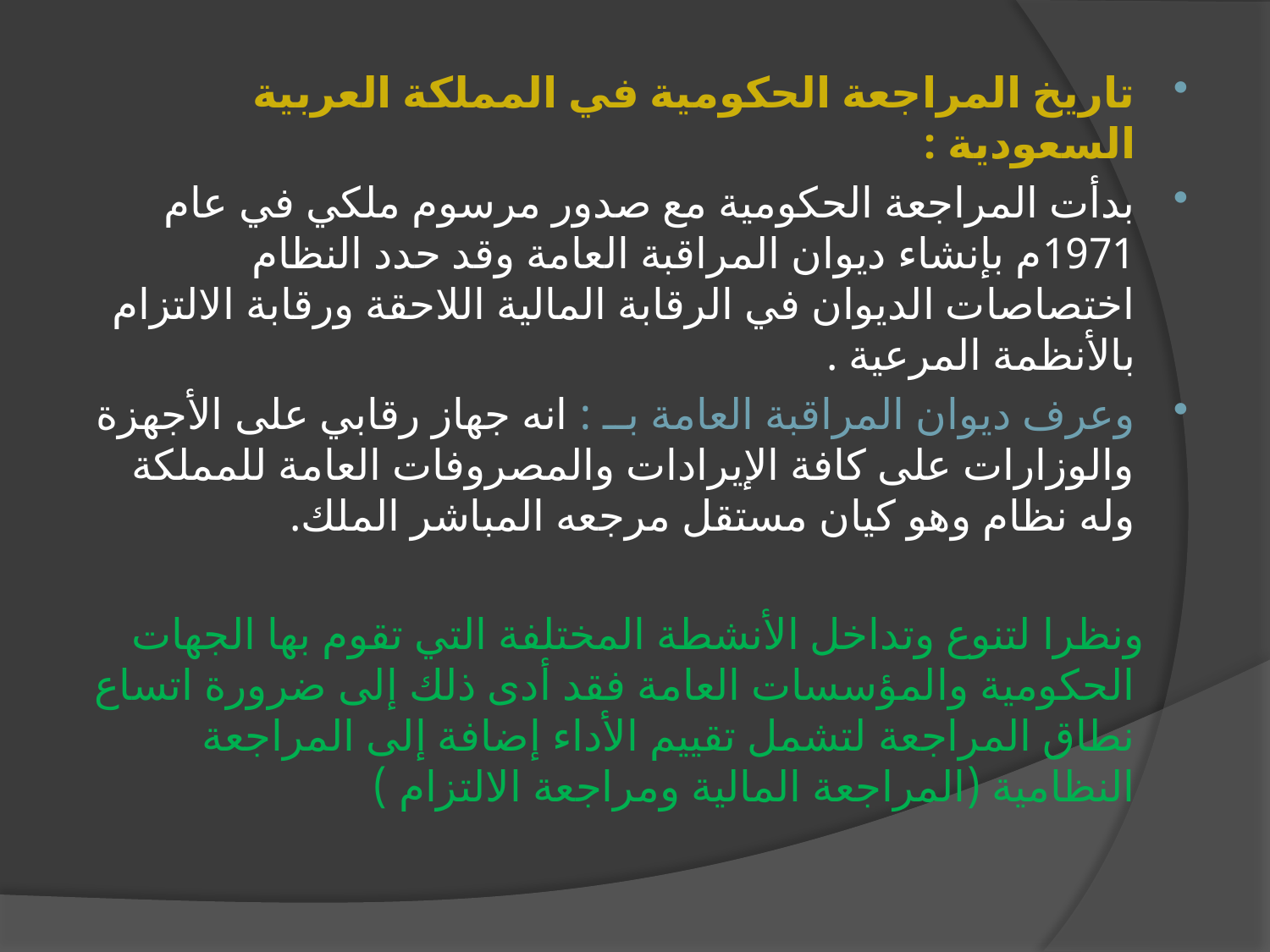

تاريخ المراجعة الحكومية في المملكة العربية السعودية :
بدأت المراجعة الحكومية مع صدور مرسوم ملكي في عام 1971م بإنشاء ديوان المراقبة العامة وقد حدد النظام اختصاصات الديوان في الرقابة المالية اللاحقة ورقابة الالتزام بالأنظمة المرعية .
وعرف ديوان المراقبة العامة بــ : انه جهاز رقابي على الأجهزة والوزارات على كافة الإيرادات والمصروفات العامة للمملكة وله نظام وهو كيان مستقل مرجعه المباشر الملك.

    ونظرا لتنوع وتداخل الأنشطة المختلفة التي تقوم بها الجهات الحكومية والمؤسسات العامة فقد أدى ذلك إلى ضرورة اتساع نطاق المراجعة لتشمل تقييم الأداء إضافة إلى المراجعة النظامية (المراجعة المالية ومراجعة الالتزام )